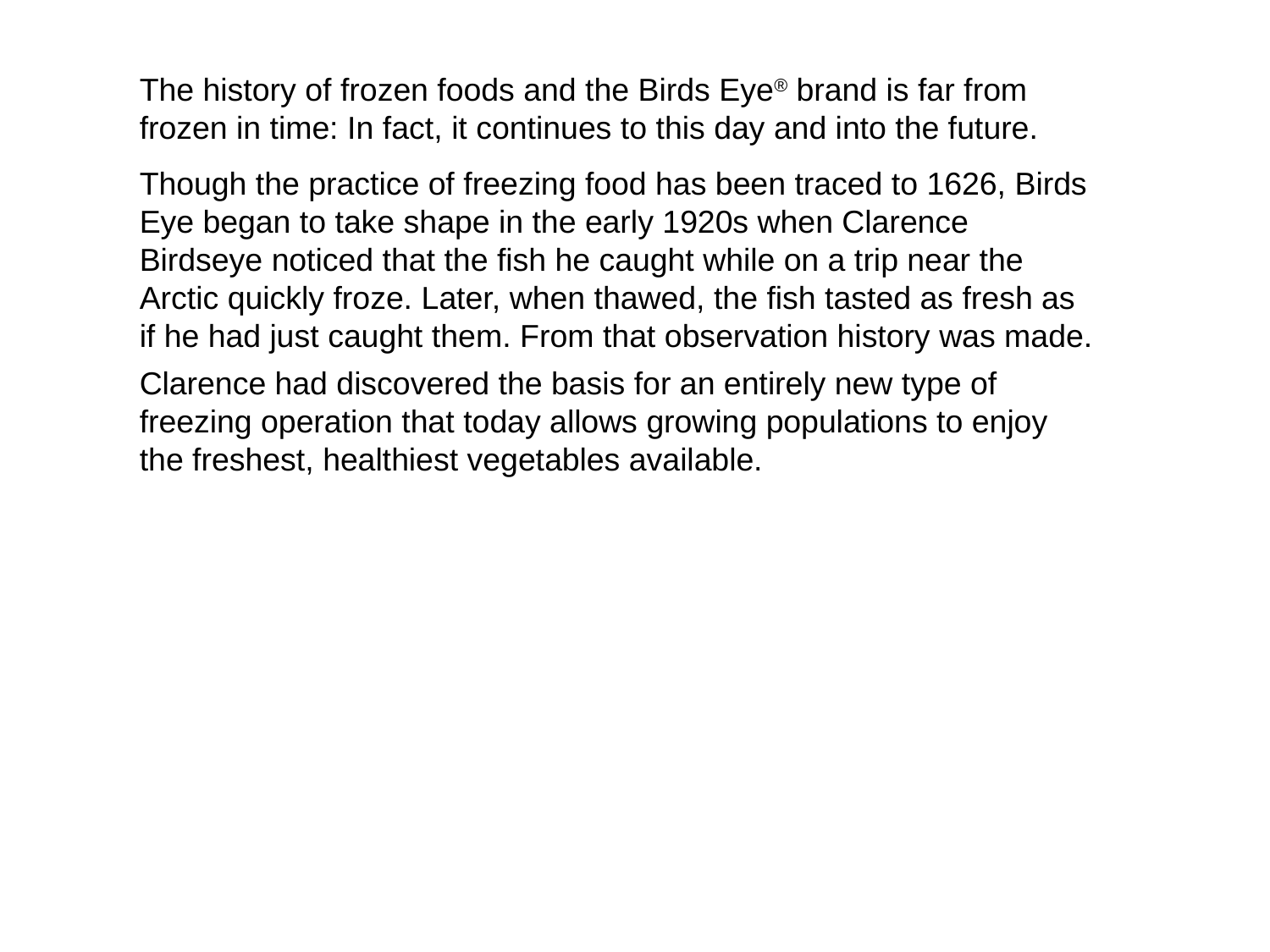

The history of frozen foods and the Birds Eye® brand is far from frozen in time: In fact, it continues to this day and into the future.
Though the practice of freezing food has been traced to 1626, Birds Eye began to take shape in the early 1920s when Clarence Birdseye noticed that the fish he caught while on a trip near the Arctic quickly froze. Later, when thawed, the fish tasted as fresh as if he had just caught them. From that observation history was made.
Clarence had discovered the basis for an entirely new type of freezing operation that today allows growing populations to enjoy the freshest, healthiest vegetables available.